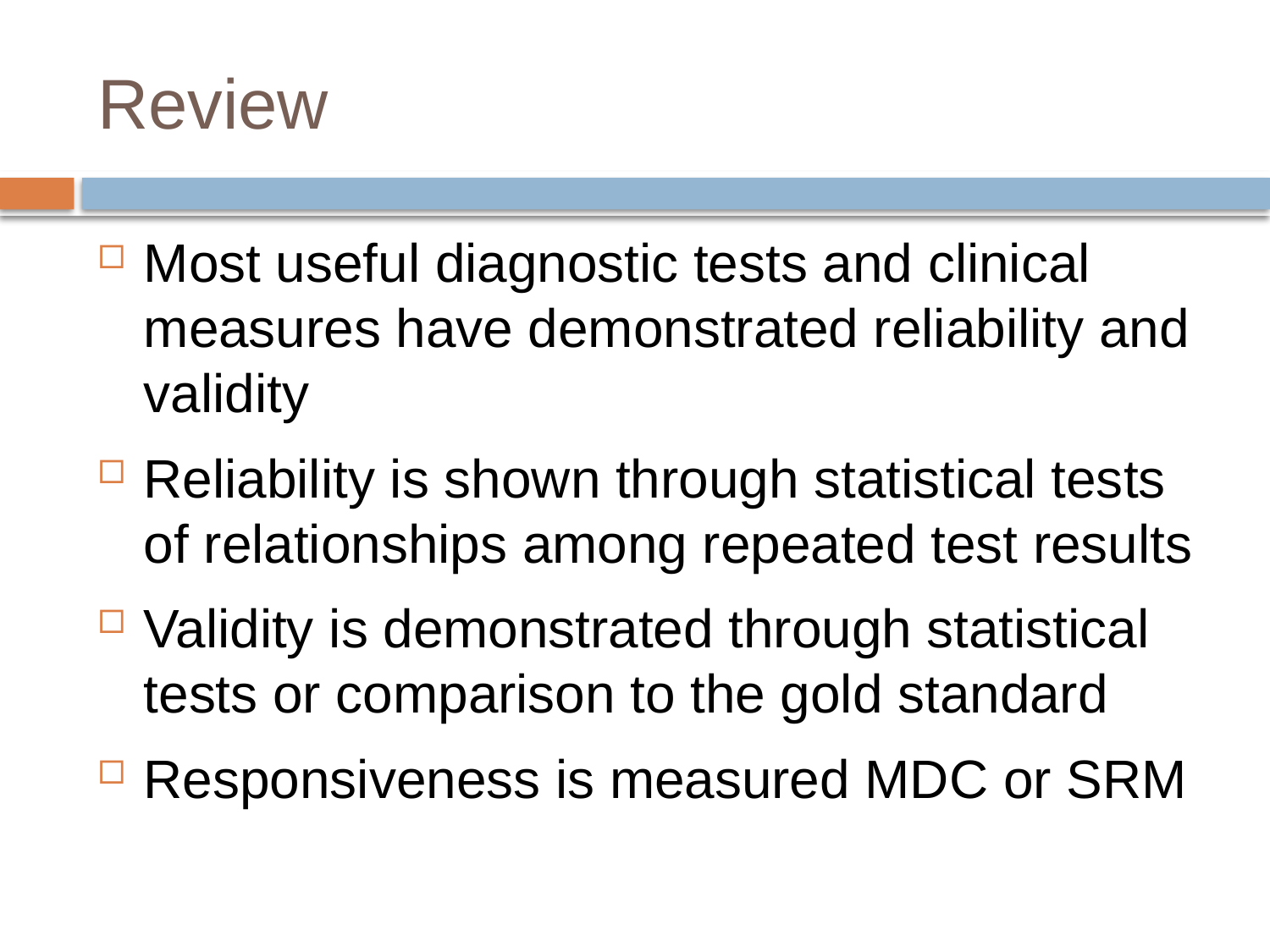

# Review
Most useful diagnostic tests and clinical measures have demonstrated reliability and validity
Reliability is shown through statistical tests of relationships among repeated test results
Validity is demonstrated through statistical tests or comparison to the gold standard
Responsiveness is measured MDC or SRM